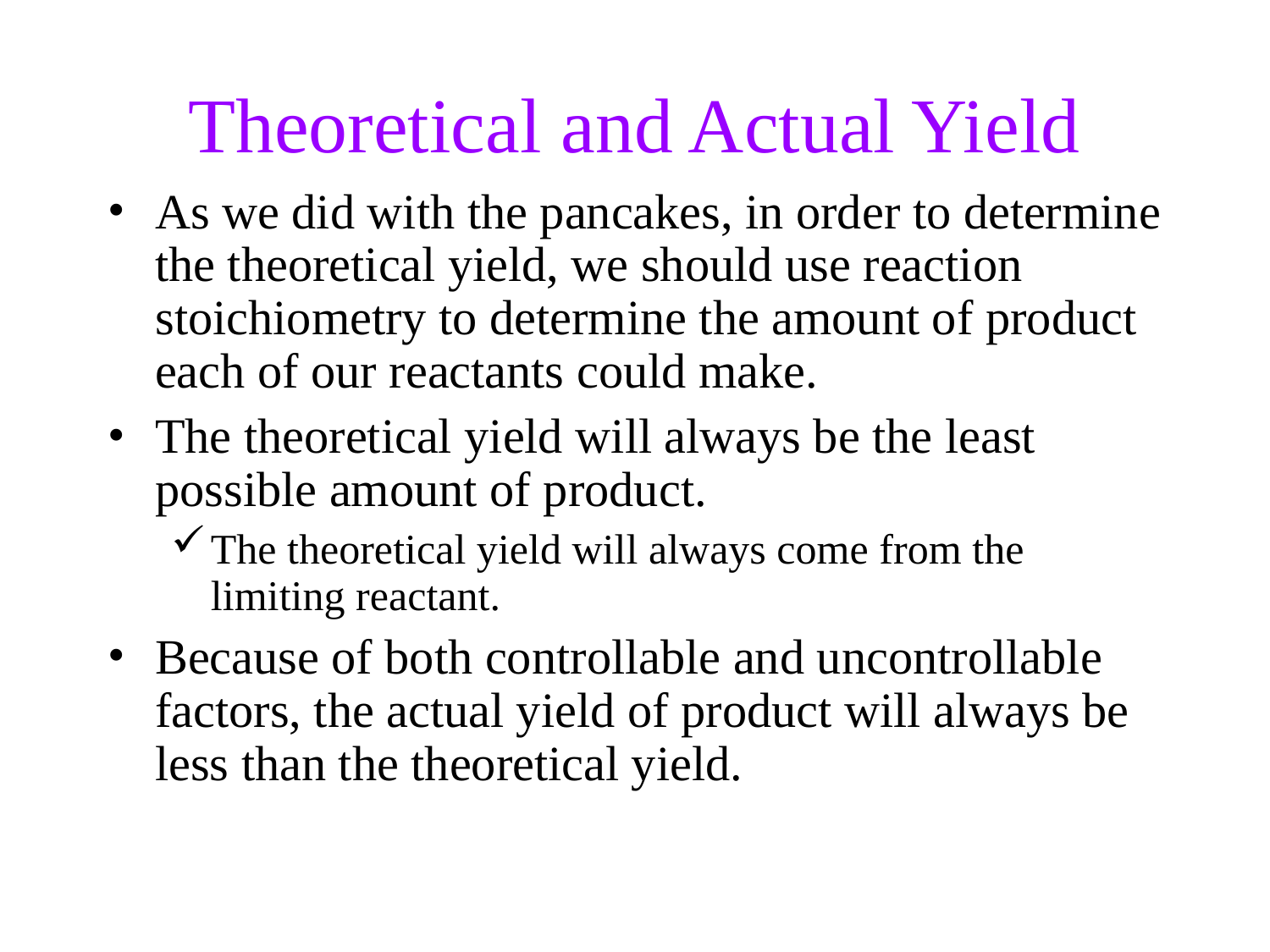

Theoretical and Actual Yield
As we did with the pancakes, in order to determine the theoretical yield, we should use reaction stoichiometry to determine the amount of product each of our reactants could make.
The theoretical yield will always be the least possible amount of product.
The theoretical yield will always come from the limiting reactant.
Because of both controllable and uncontrollable factors, the actual yield of product will always be less than the theoretical yield.